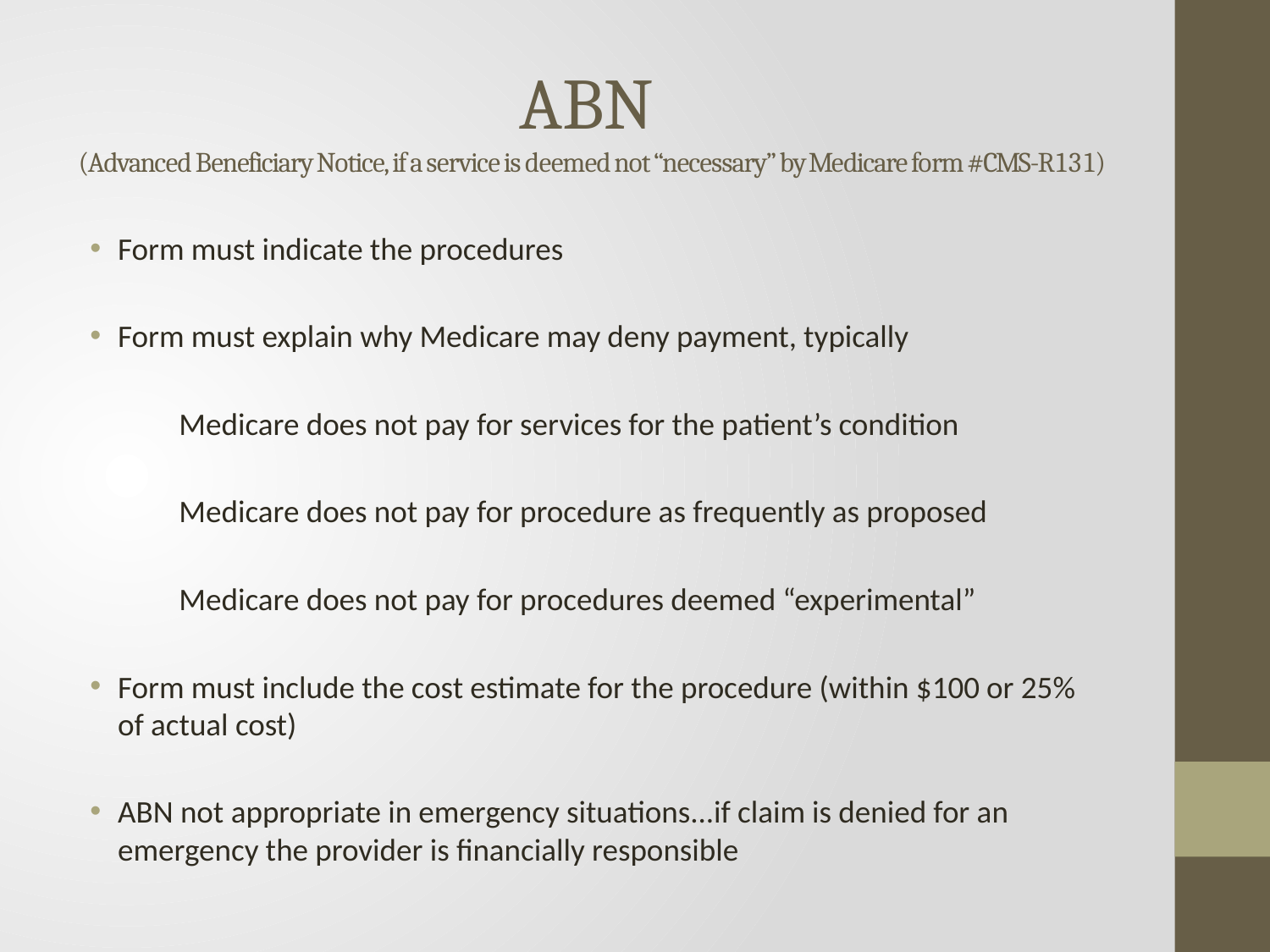

# ABN (Advanced Beneficiary Notice, if a service is deemed not “necessary” by Medicare form #CMS-R131)
Form must indicate the procedures

Form must explain why Medicare may deny payment, typically

	Medicare does not pay for services for the patient’s condition

	Medicare does not pay for procedure as frequently as proposed

	Medicare does not pay for procedures deemed “experimental”

Form must include the cost estimate for the procedure (within $100 or 25% of actual cost)

ABN not appropriate in emergency situations...if claim is denied for an emergency the provider is financially responsible